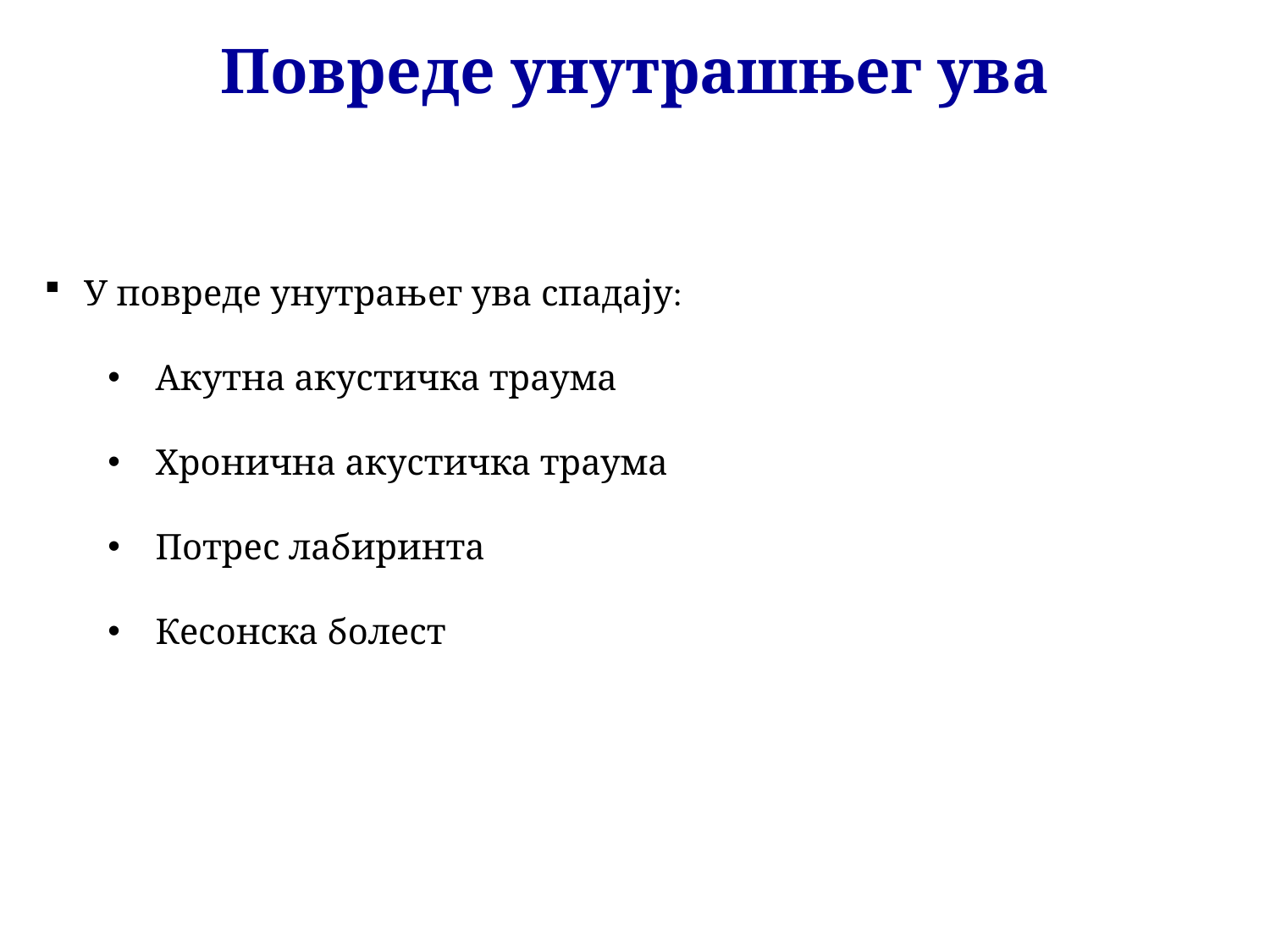

Повреде унутрашњег ува

У повреде унутрањег ува спадају:

Акутна акустичка траума

Хронична акустичка траума

Потрес лабиринта

Кесонска болест